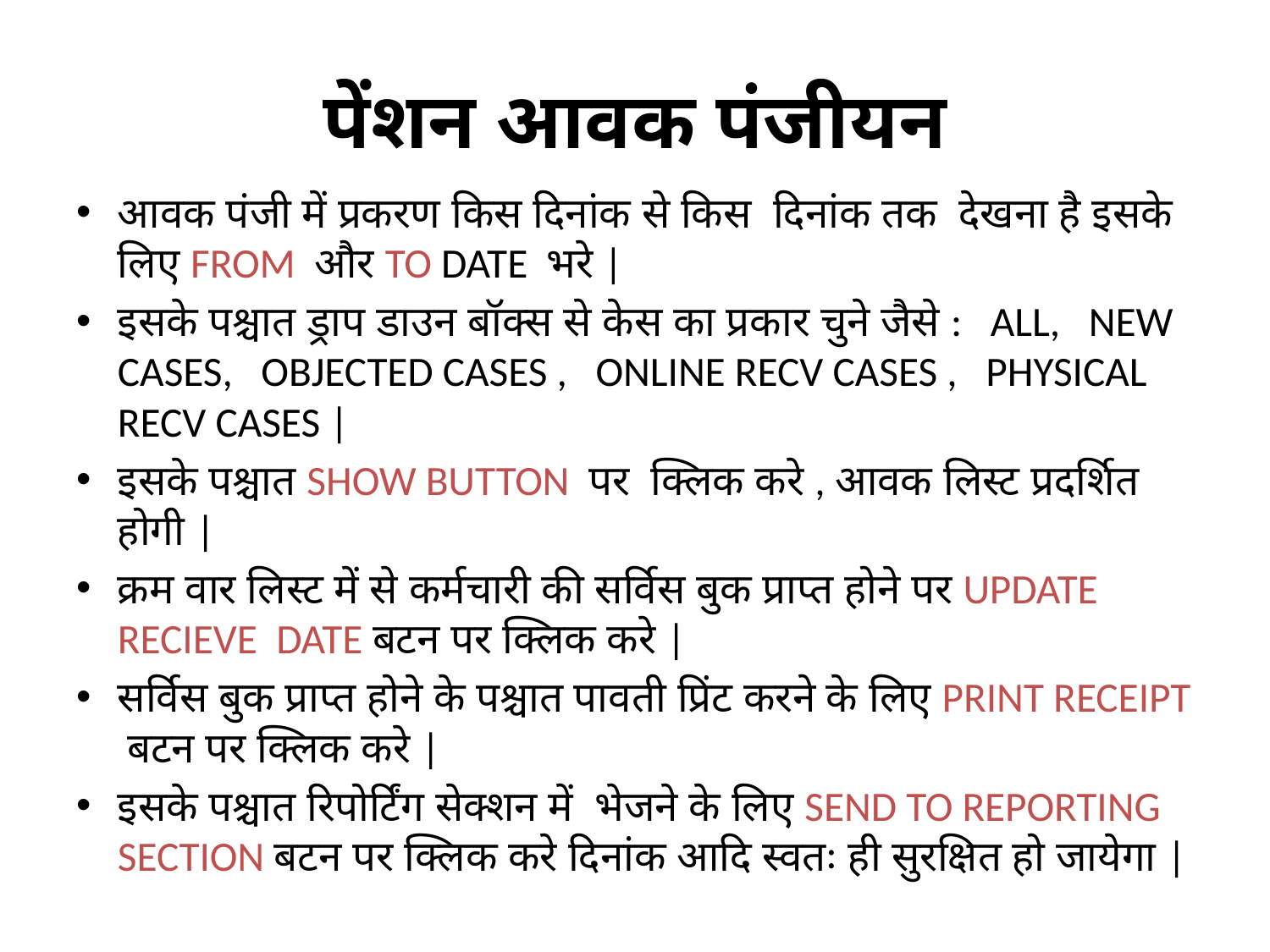

# पेंशन आवक पंजीयन
आवक पंजी में प्रकरण किस दिनांक से किस  दिनांक तक  देखना है इसके लिए FROM  और TO DATE  भरे |
इसके पश्चात ड्राप डाउन बॉक्स से केस का प्रकार चुने जैसे :   ALL,   NEW CASES,   OBJECTED CASES ,   ONLINE RECV CASES ,   PHYSICAL RECV CASES |
इसके पश्चात SHOW BUTTON  पर  क्लिक करे , आवक लिस्ट प्रदर्शित होगी |
क्रम वार लिस्ट में से कर्मचारी की सर्विस बुक प्राप्त होने पर UPDATE  RECIEVE  DATE बटन पर क्लिक करे |
सर्विस बुक प्राप्त होने के पश्चात पावती प्रिंट करने के लिए PRINT RECEIPT  बटन पर क्लिक करे |
इसके पश्चात रिपोर्टिंग सेक्शन में  भेजने के लिए SEND TO REPORTING SECTION बटन पर क्लिक करे दिनांक आदि स्वतः ही सुरक्षित हो जायेगा |